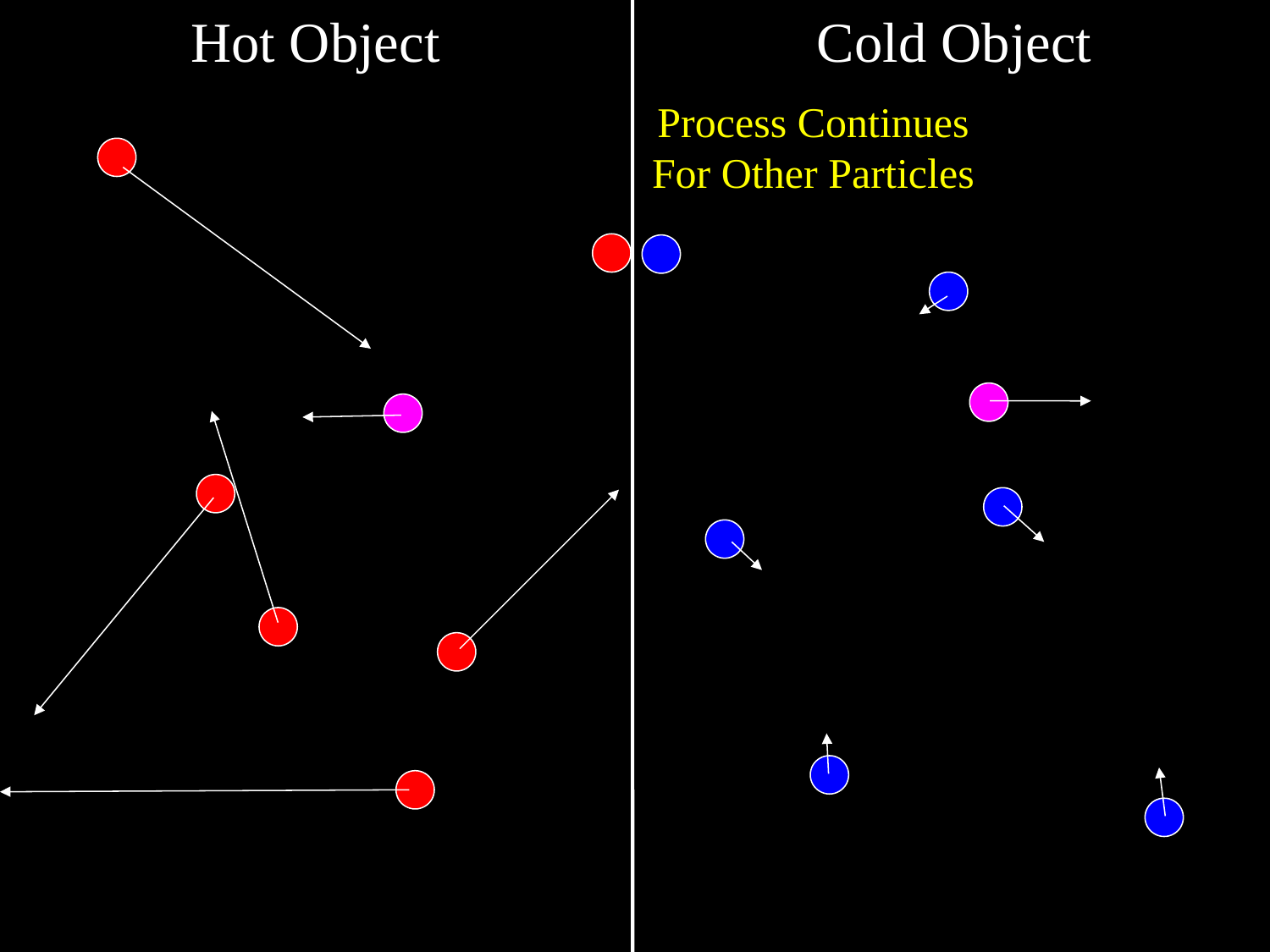

Hot Object

Cold Object
Process Continues For Other Particles